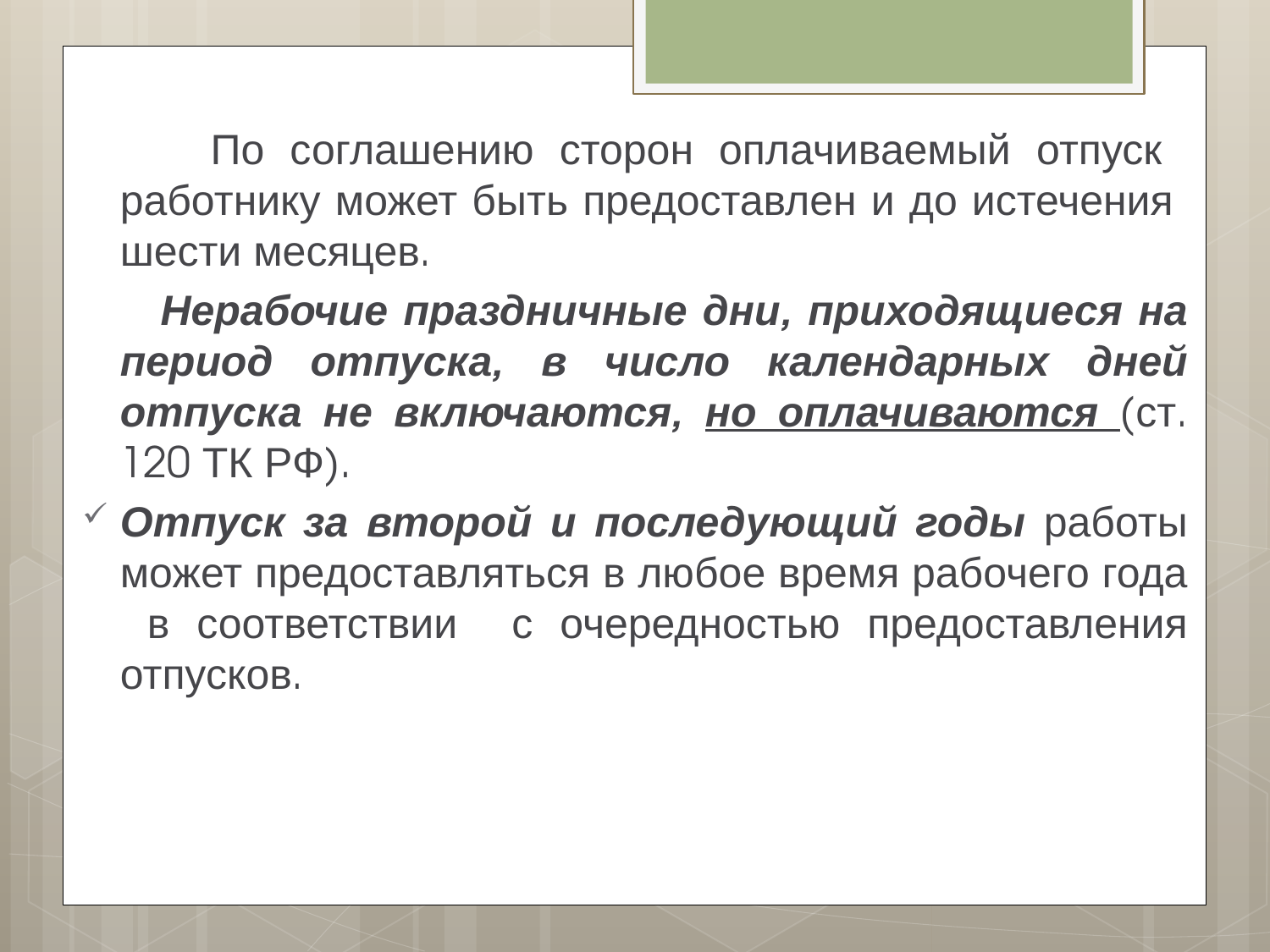

По соглашению сторон оплачиваемый отпуск  работнику может быть предоставлен и до истечения  шести месяцев.
     Нерабочие праздничные дни, приходящиеся на период отпуска, в число календарных дней отпуска не включаются, но оплачиваются (ст. 120 ТК РФ).
Отпуск за второй и последующий годы работы может предоставляться в любое время рабочего года  в соответствии  с очередностью предоставления отпусков.